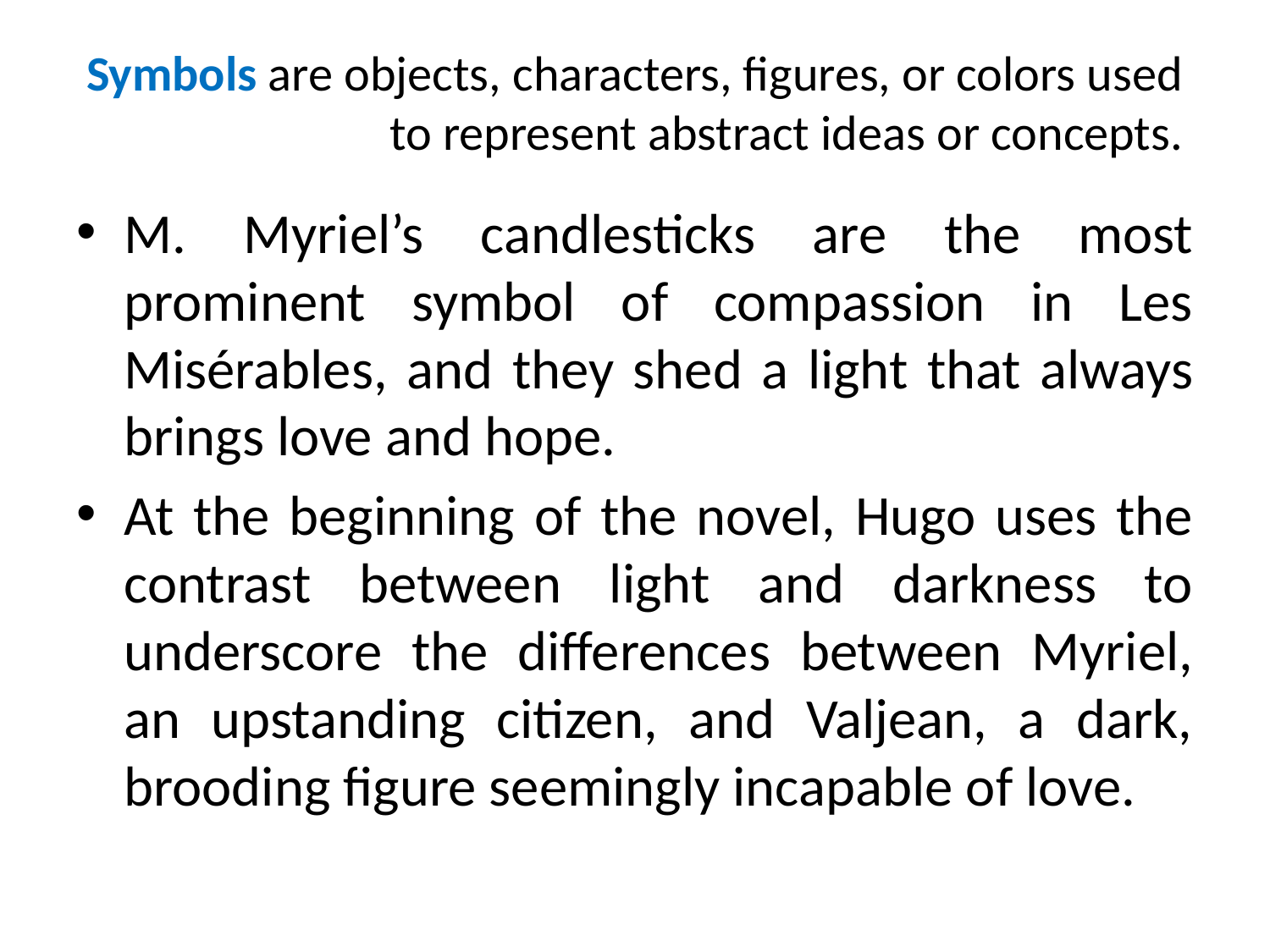

# Symbols are objects, characters, figures, or colors used to represent abstract ideas or concepts.
M. Myriel’s candlesticks are the most prominent symbol of compassion in Les Misérables, and they shed a light that always brings love and hope.
At the beginning of the novel, Hugo uses the contrast between light and darkness to underscore the differences between Myriel, an upstanding citizen, and Valjean, a dark, brooding figure seemingly incapable of love.